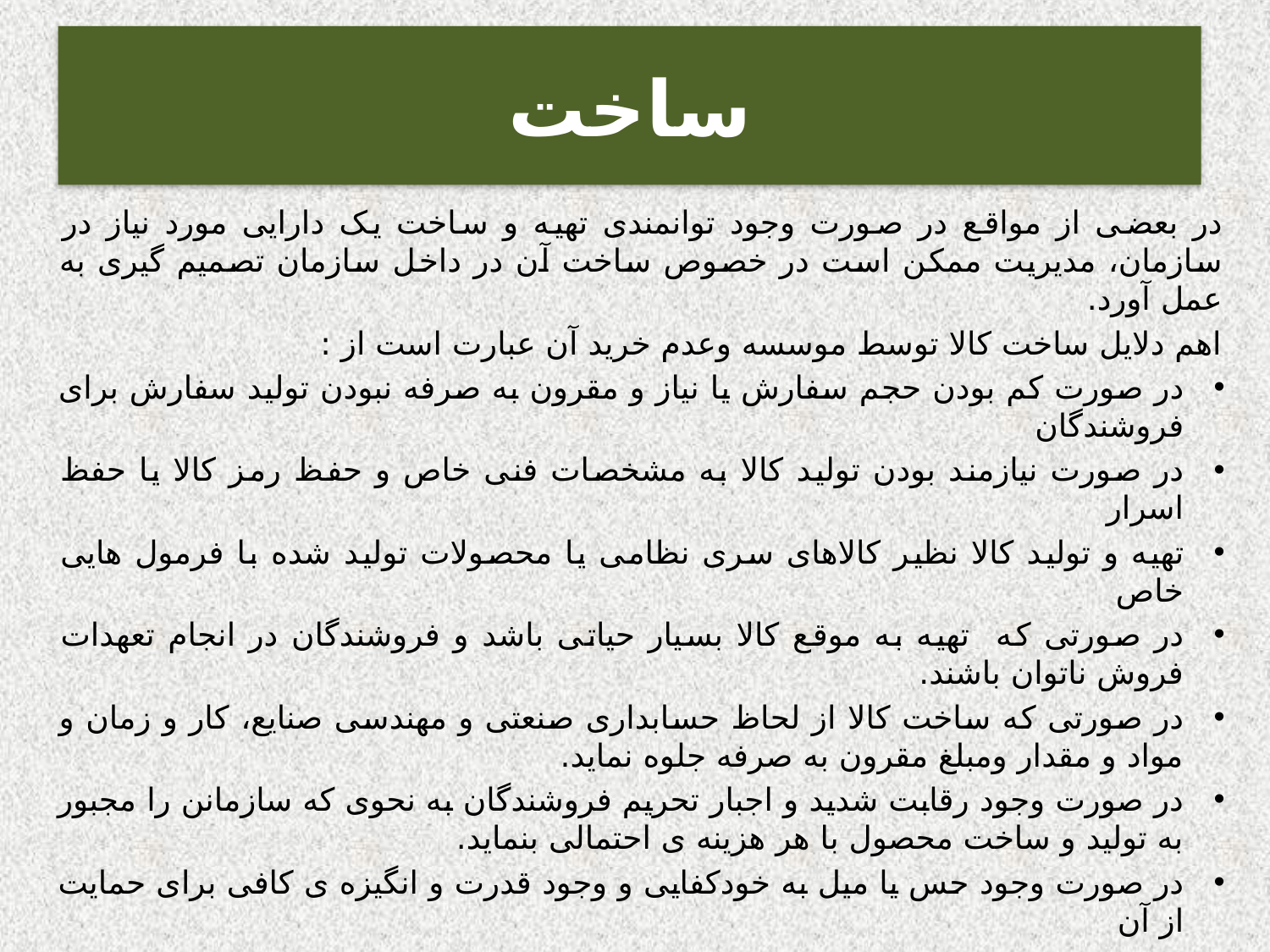

# ساخت
در بعضی از مواقع در صورت وجود توانمندی تهیه و ساخت یک دارایی مورد نیاز در سازمان، مدیریت ممکن است در خصوص ساخت آن در داخل سازمان تصمیم گیری به عمل آورد.
اهم دلایل ساخت کالا توسط موسسه وعدم خرید آن عبارت است از :
در صورت کم بودن حجم سفارش یا نیاز و مقرون به صرفه نبودن تولید سفارش برای فروشندگان
در صورت نیازمند بودن تولید کالا به مشخصات فنی خاص و حفظ رمز کالا یا حفظ اسرار
تهیه و تولید کالا نظیر کالاهای سری نظامی یا محصولات تولید شده با فرمول هایی خاص
در صورتی که  تهیه به موقع کالا بسیار حیاتی باشد و فروشندگان در انجام تعهدات فروش ناتوان باشند.
در صورتی که ساخت کالا از لحاظ حسابداری صنعتی و مهندسی صنایع، کار و زمان و مواد و مقدار ومبلغ مقرون به صرفه جلوه نماید.
در صورت وجود رقابت شدید و اجبار تحریم فروشندگان به نحوی که سازمانن را مجبور به تولید و ساخت محصول با هر هزینه ی احتمالی بنماید.
در صورت وجود حس یا میل به خودکفایی و وجود قدرت و انگیزه ی کافی برای حمایت از آن